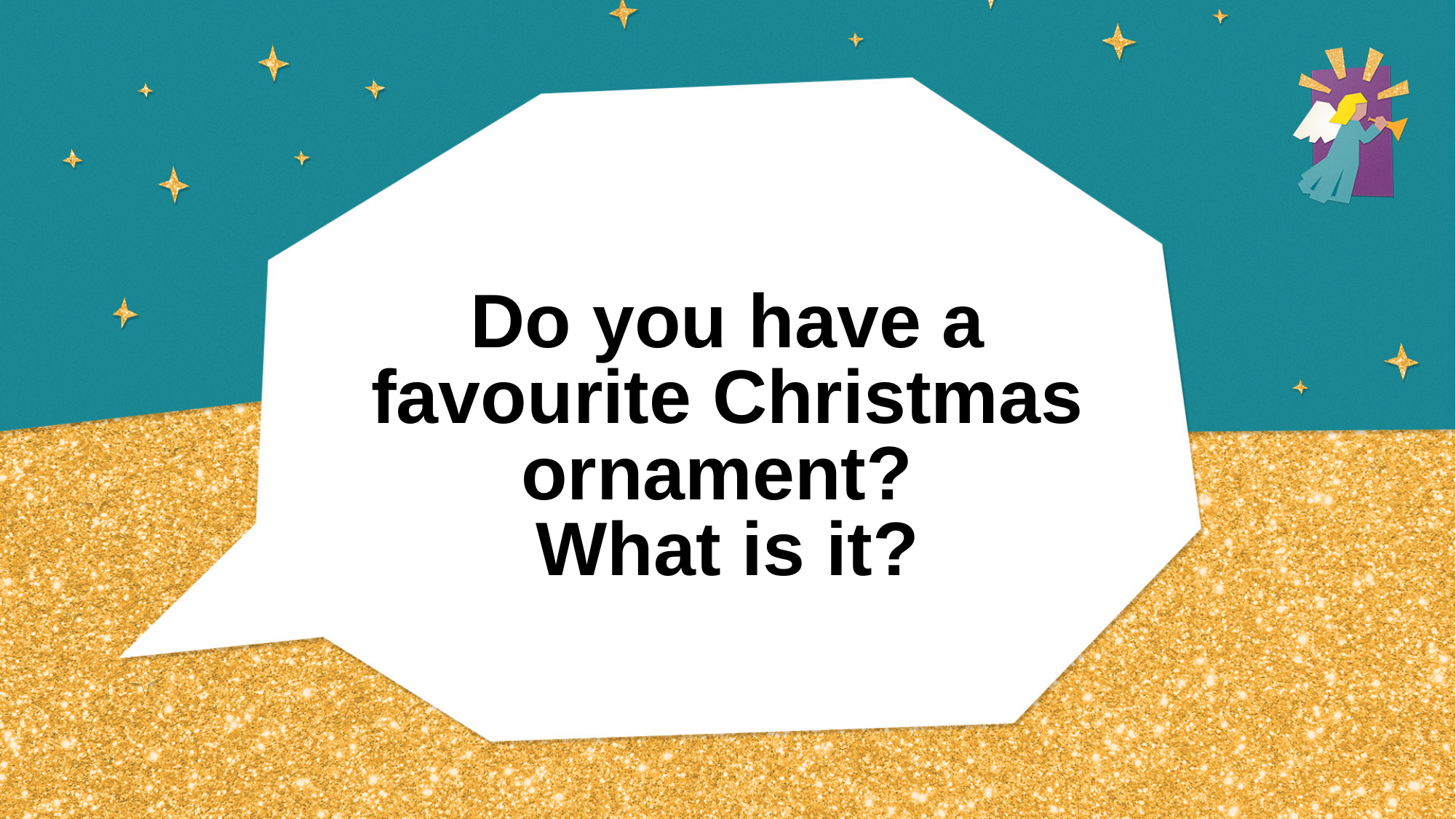

# Do you have a favourite Christmas ornament? What is it?